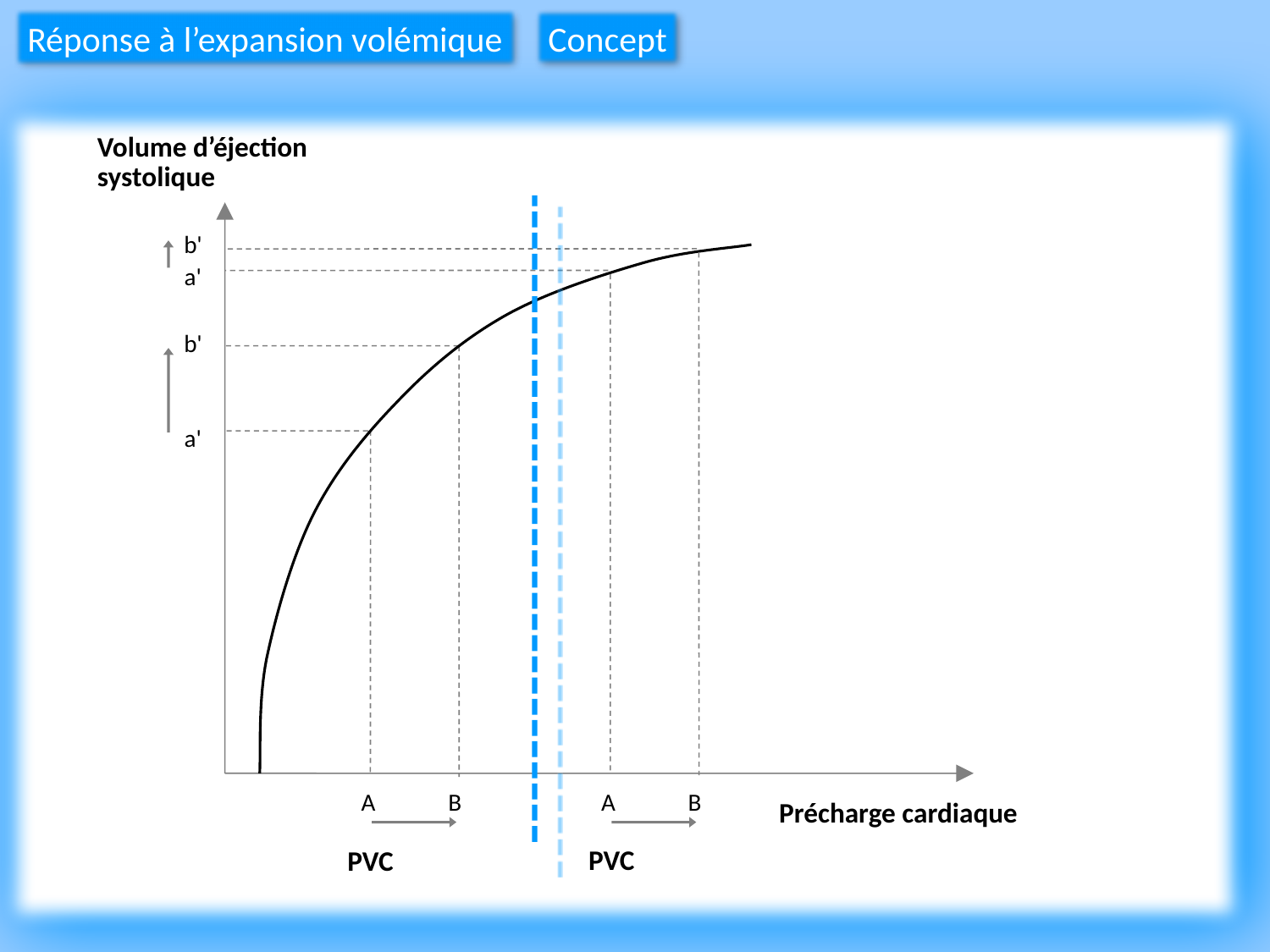

Réponse à l’expansion volémique
Concept

Volume d’éjection
systolique

b'

a'

b'

a'

A

B
A

B
Précharge cardiaque
PVC
PVC